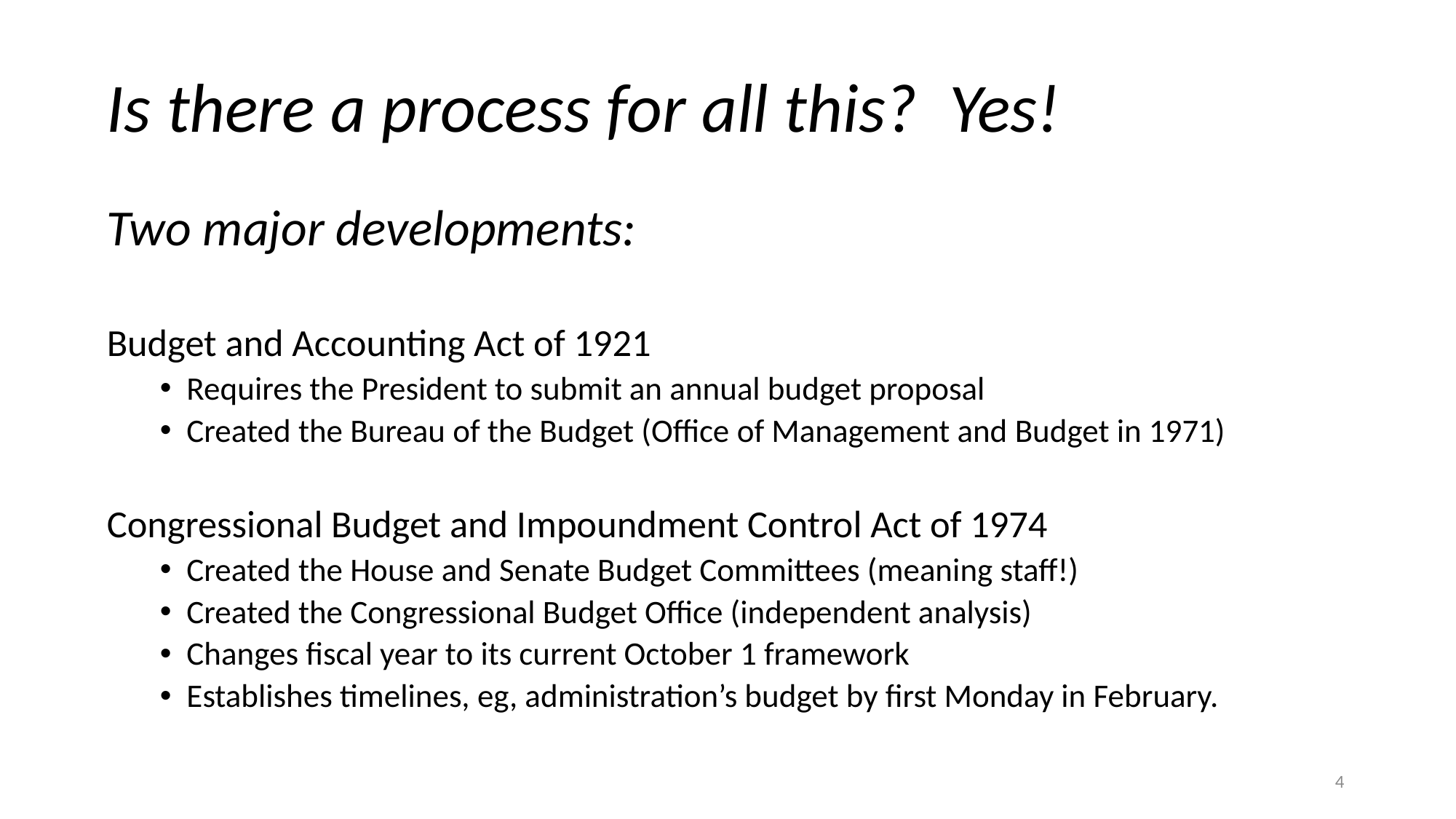

# Is there a process for all this?  Yes! Two major developments:
Budget and Accounting Act of 1921
Requires the President to submit an annual budget proposal
Created the Bureau of the Budget (Office of Management and Budget in 1971)

Congressional Budget and Impoundment Control Act of 1974
Created the House and Senate Budget Committees (meaning staff!)
Created the Congressional Budget Office (independent analysis)
Changes fiscal year to its current October 1 framework
Establishes timelines, eg, administration’s budget by first Monday in February.

4